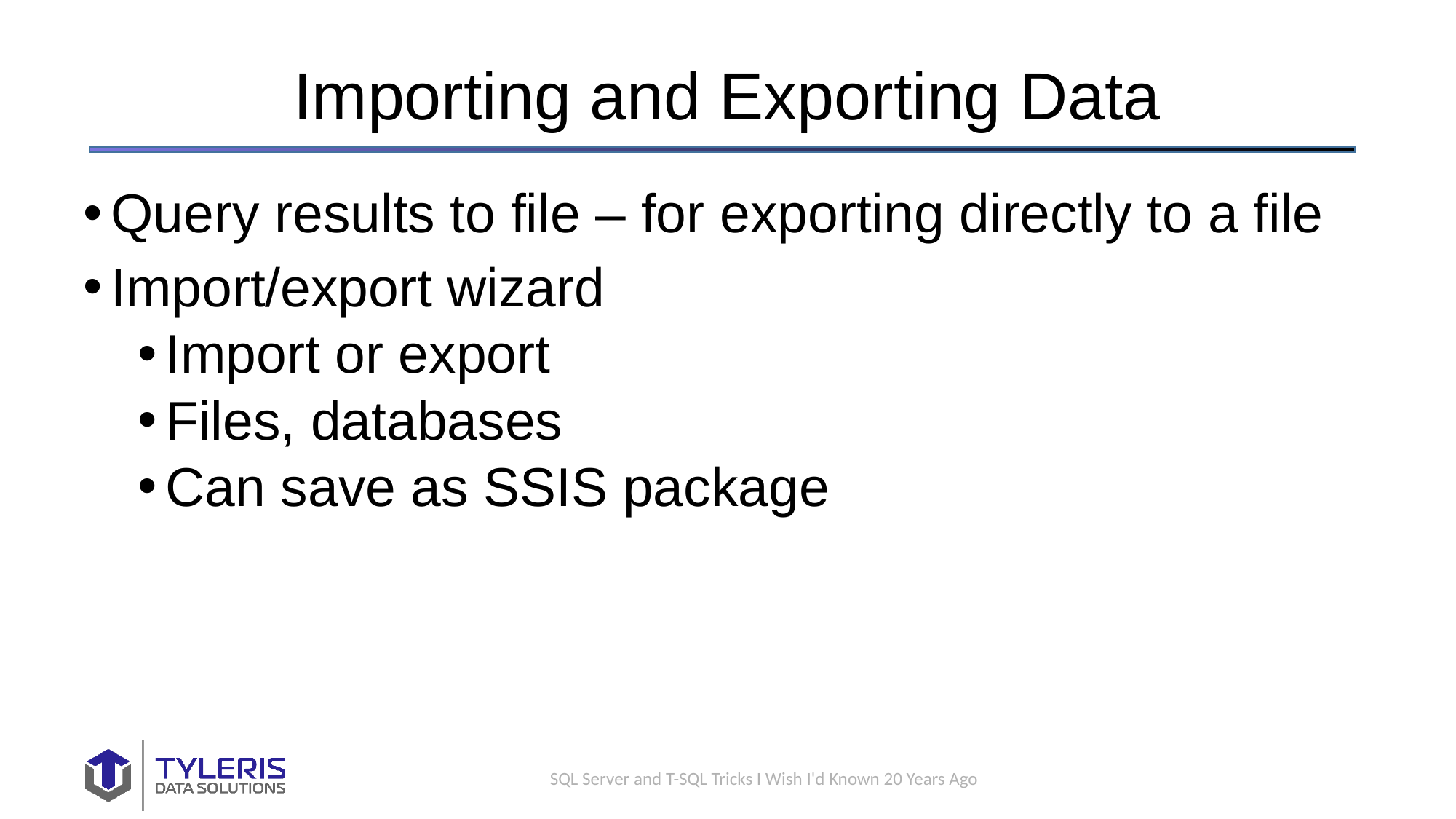

Importing and Exporting Data

Query results to file – for exporting directly to a file
Import/export wizard
Import or export
Files, databases
Can save as SSIS package

SQL Server and T-SQL Tricks I Wish I'd Known 20 Years Ago